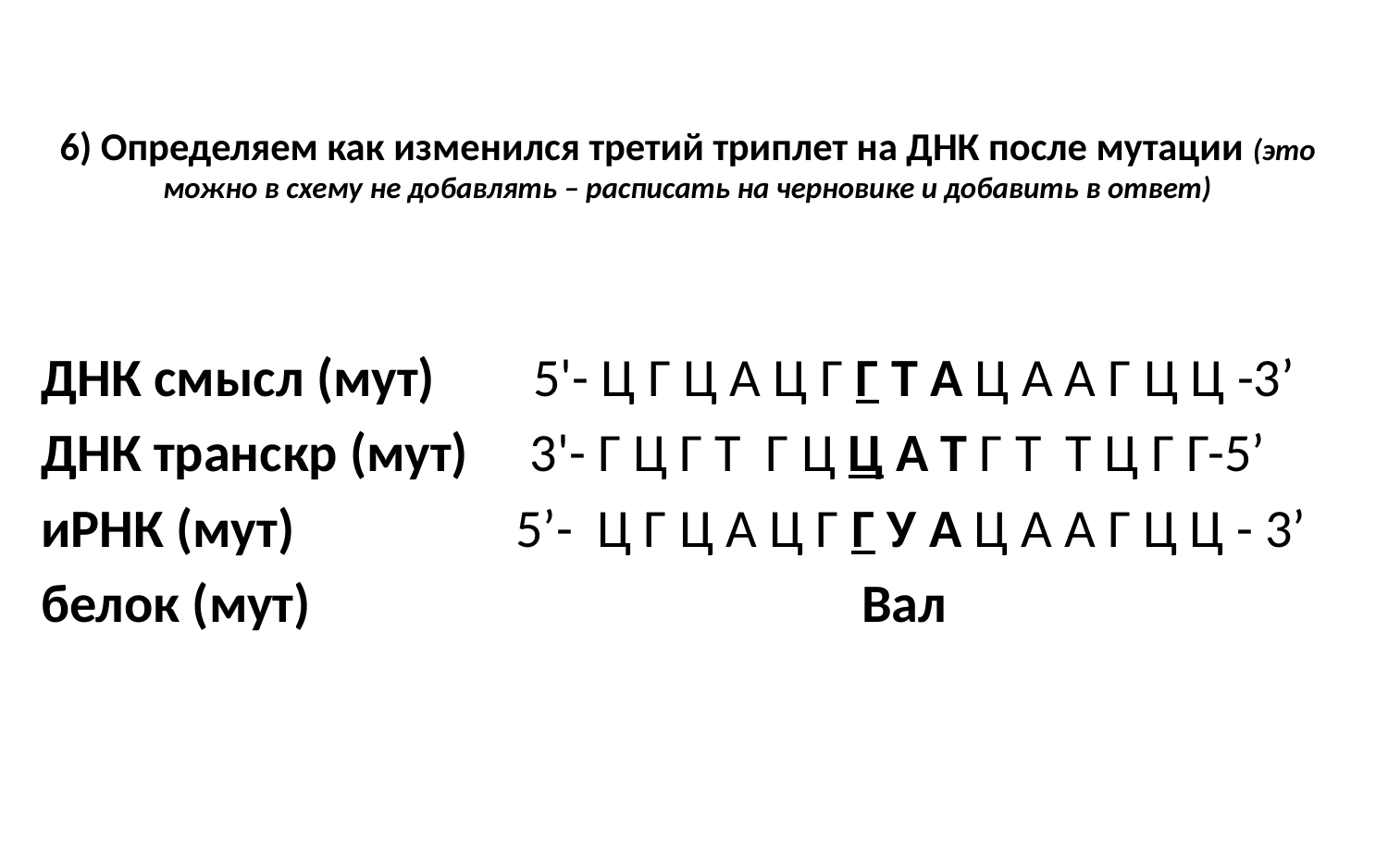

# 6) Определяем как изменился третий триплет на ДНК после мутации (это можно в схему не добавлять – расписать на черновике и добавить в ответ)
ДНК смысл (мут)        5'- Ц Г Ц А Ц Г Г Т А Ц А А Г Ц Ц -3’
ДНК транскр (мут)     3'- Г Ц Г Т  Г Ц Ц А Т Г Т  Т Ц Г Г-5’
иРНК (мут)                  5’-  Ц Г Ц А Ц Г Г У А Ц А А Г Ц Ц - 3’
белок (мут)                                             Вал